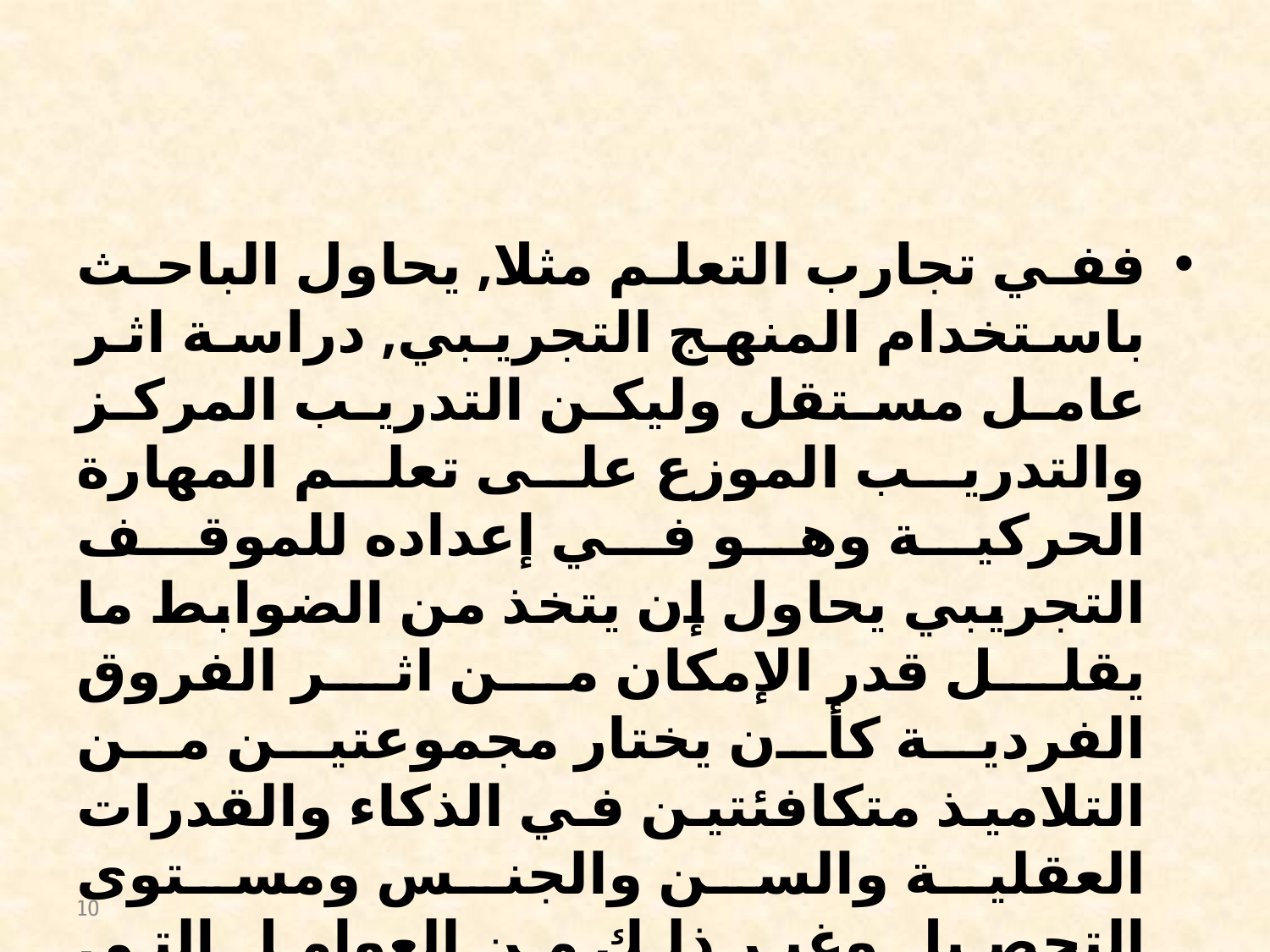

#
ففي تجارب التعلم مثلا, يحاول الباحث باستخدام المنهج التجريبي, دراسة اثر عامل مستقل وليكن التدريب المركز والتدريب الموزع على تعلم المهارة الحركية وهو في إعداده للموقف التجريبي يحاول إن يتخذ من الضوابط ما يقلل قدر الإمكان من اثر الفروق الفردية كأن يختار مجموعتين من التلاميذ متكافئتين في الذكاء والقدرات العقلية والسن والجنس ومستوى التحصيل وغير ذلك من العوامل التي يحتمل إن تؤثر في النتائج.
10